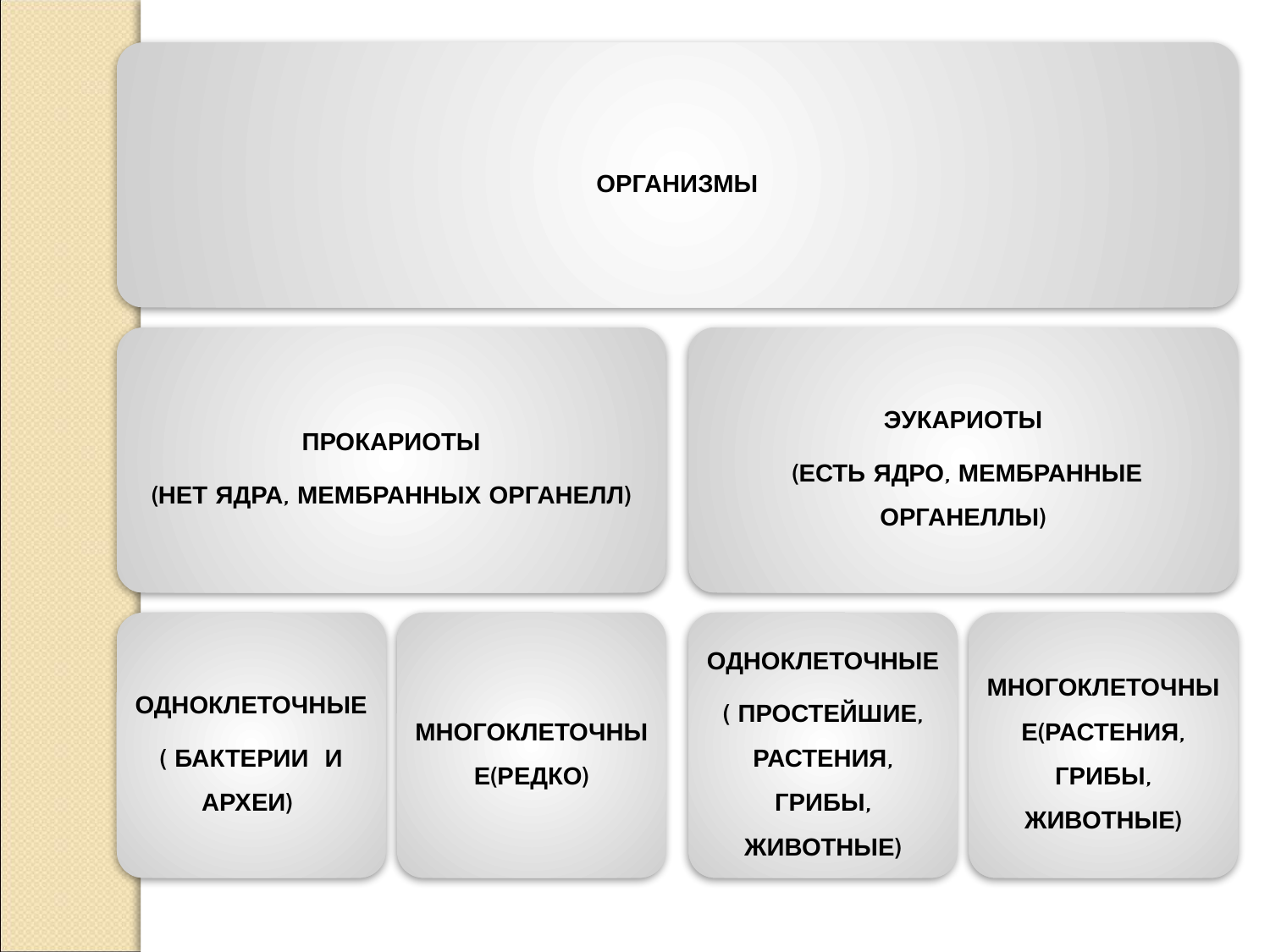

ОРГАНИЗМЫ
ПРОКАРИОТЫ
(НЕТ ЯДРА, МЕМБРАННЫХ ОРГАНЕЛЛ)
ОДНОКЛЕТОЧНЫЕ
( БАКТЕРИИ  И АРХЕИ)
МНОГОКЛЕТОЧНЫЕ(РЕДКО)
ЭУКАРИОТЫ
 (ЕСТЬ ЯДРО, МЕМБРАННЫЕ ОРГАНЕЛЛЫ)
ОДНОКЛЕТОЧНЫЕ
( ПРОСТЕЙШИЕ, РАСТЕНИЯ, ГРИБЫ, ЖИВОТНЫЕ)
МНОГОКЛЕТОЧНЫЕ(РАСТЕНИЯ, ГРИБЫ, ЖИВОТНЫЕ)